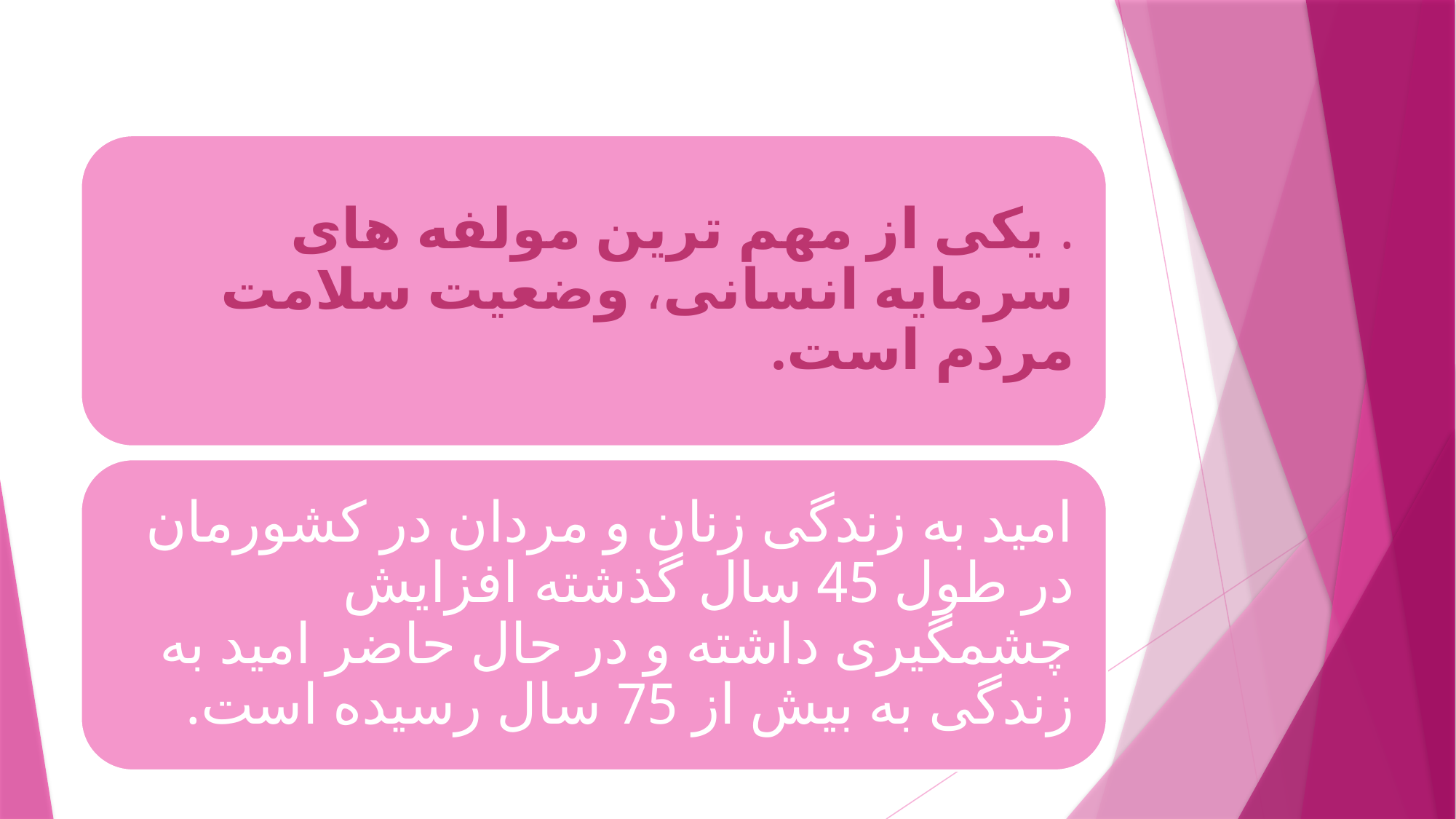

. یکی از مهم ترین مولفه های سرمایه انسانی، وضعیت سلامت مردم است.
امید به زندگی زنان و مردان در کشورمان در طول 45 سال گذشته افزایش چشمگیری داشته و در حال حاضر امید به زندگی به بیش از 75 سال رسیده است.